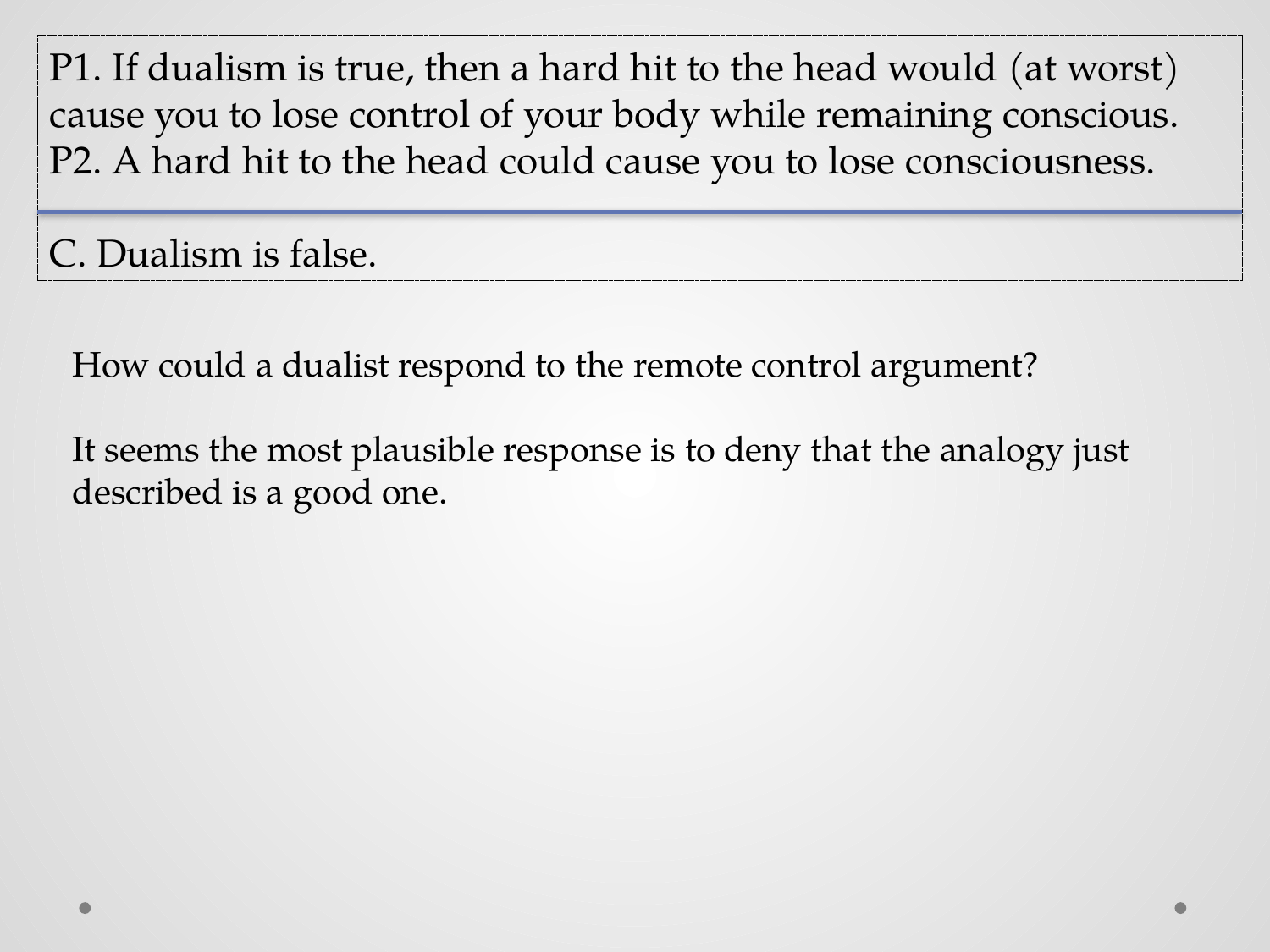

P1. If dualism is true, then a hard hit to the head would (at worst) cause you to lose control of your body while remaining conscious.
P2. A hard hit to the head could cause you to lose consciousness.

C. Dualism is false.
How could a dualist respond to the remote control argument?

It seems the most plausible response is to deny that the analogy just described is a good one.